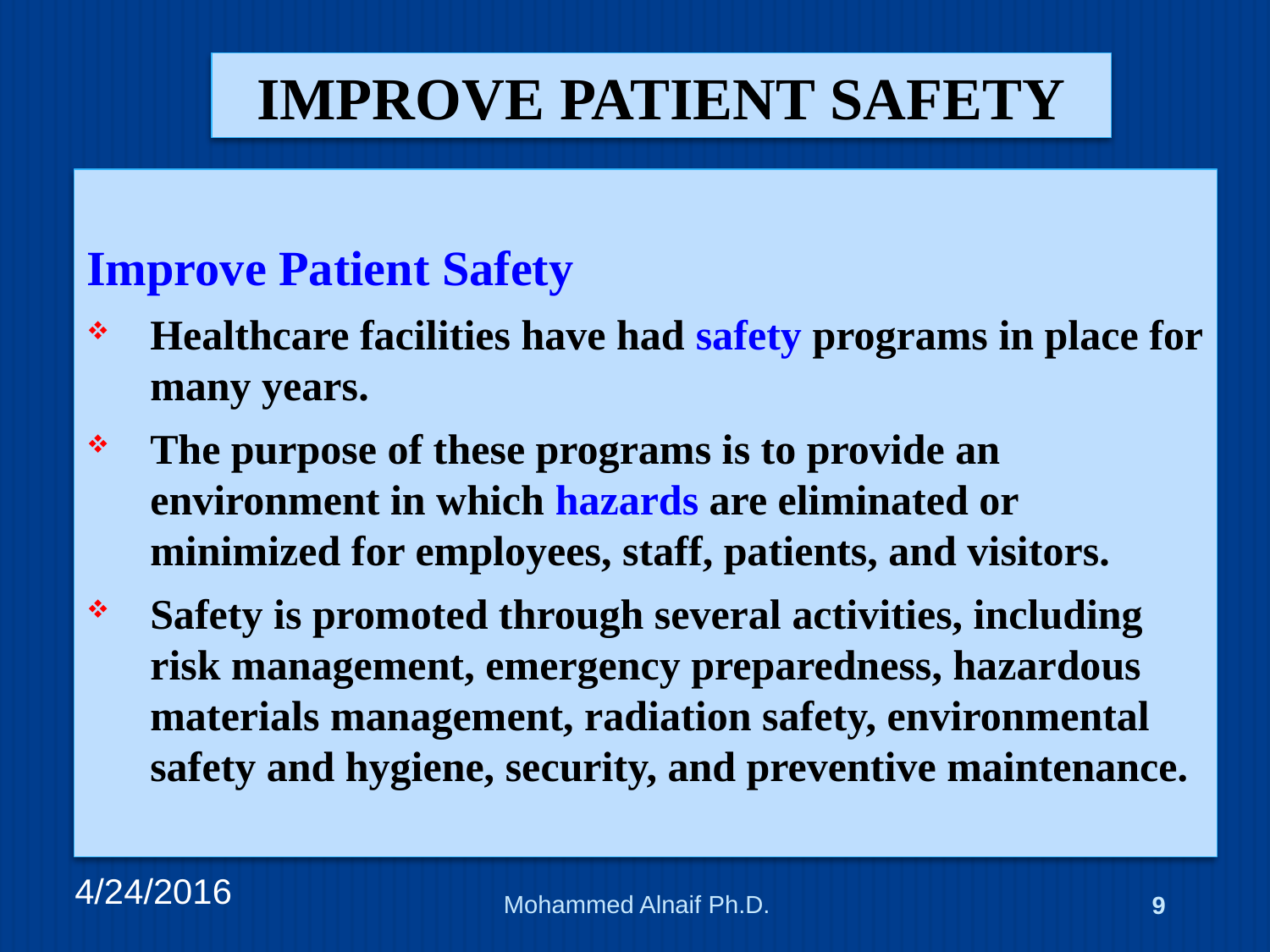

# improve patient safety
Improve Patient Safety
Healthcare facilities have had safety programs in place for many years.
The purpose of these programs is to provide an environment in which hazards are eliminated or minimized for employees, staff, patients, and visitors.
Safety is promoted through several activities, including risk management, emergency preparedness, hazardous materials management, radiation safety, environmental safety and hygiene, security, and preventive maintenance.
4/24/2016
Mohammed Alnaif Ph.D.
9